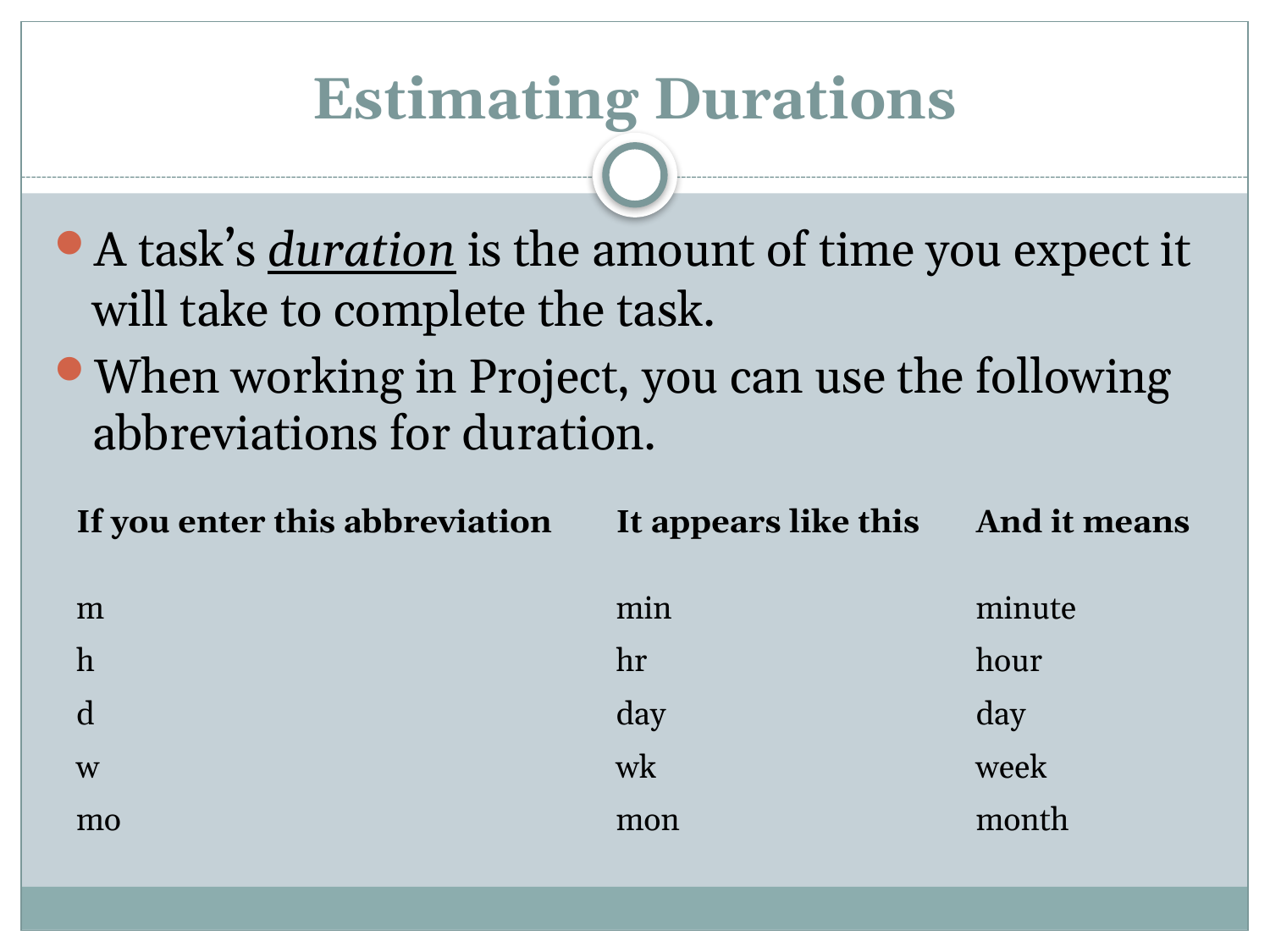

# Estimating Durations
A task’s duration is the amount of time you expect it will take to complete the task.
When working in Project, you can use the following abbreviations for duration.

| If you enter this abbreviation | It appears like this | And it means |
| --- | --- | --- |
| m | min | minute |
| h | hr | hour |
| d | day | day |
| w | wk | week |
| mo | mon | month |